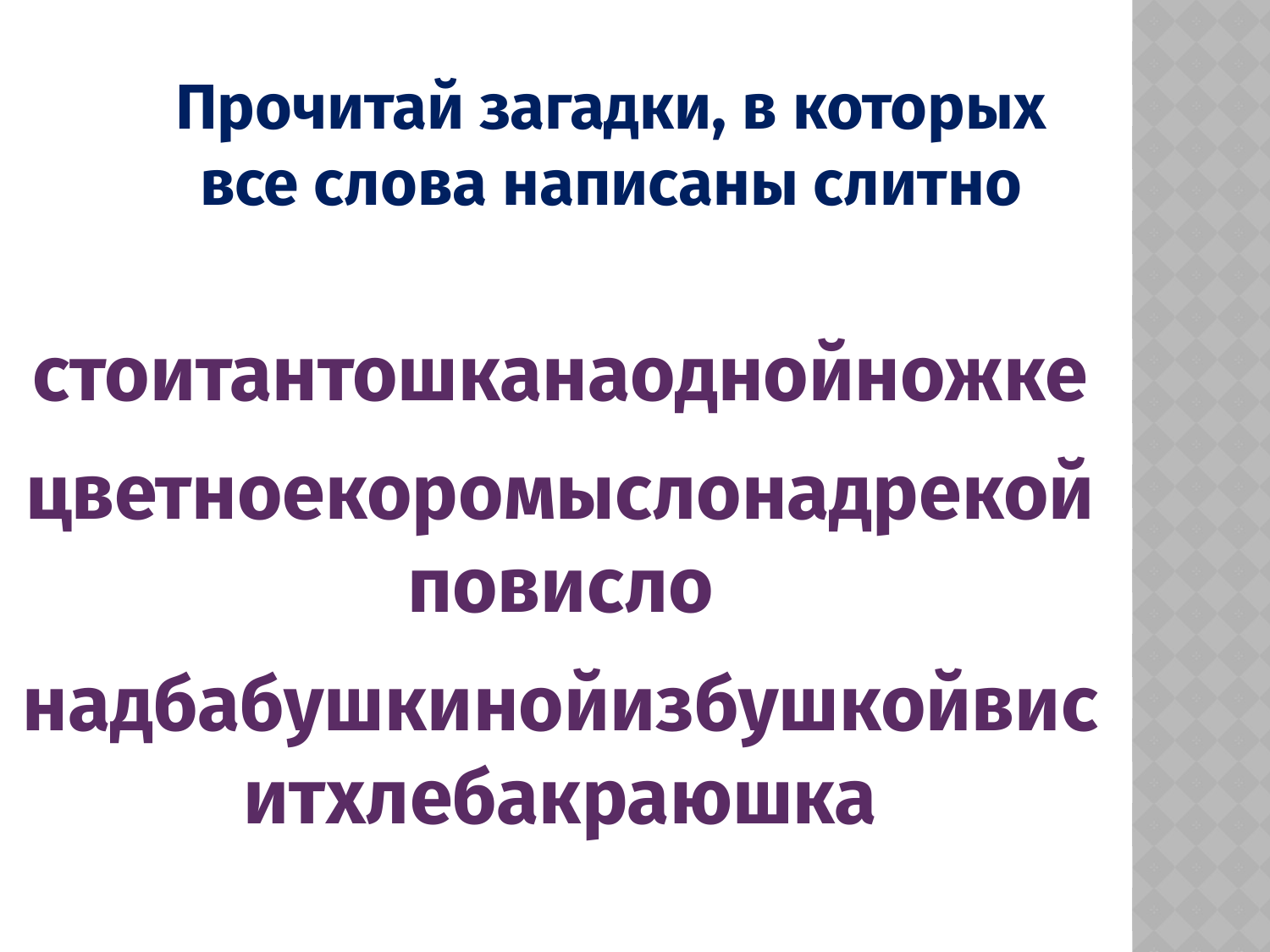

Прочитай загадки, в которых
все слова написаны слитно
стоитантошканаоднойножке

цветноекоромыслонадрекойповисло

надбабушкинойизбушкойвиситхлебакраюшка